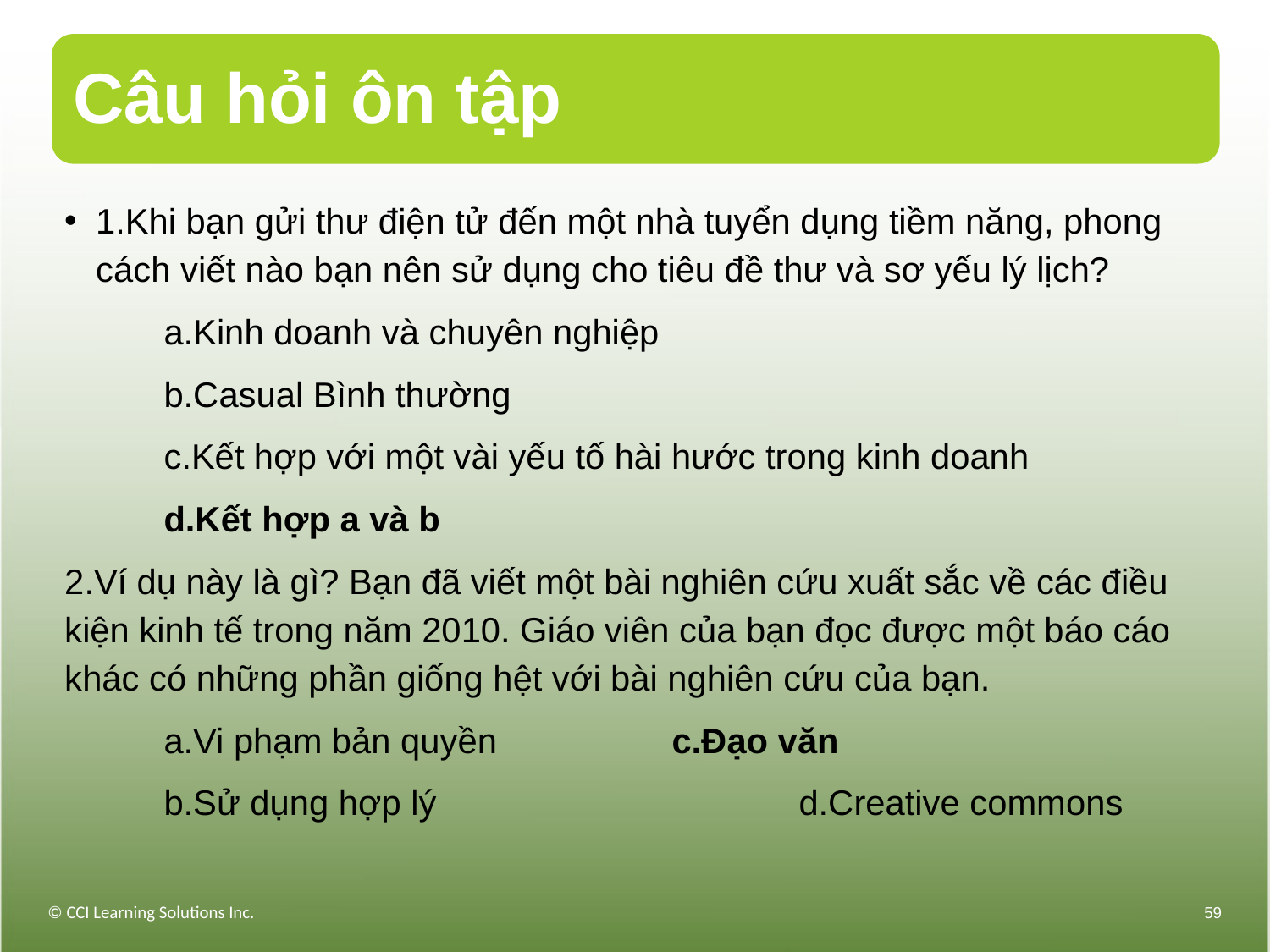

# Câu hỏi ôn tập
1.Khi bạn gửi thư điện tử đến một nhà tuyển dụng tiềm năng, phong cách viết nào bạn nên sử dụng cho tiêu đề thư và sơ yếu lý lịch?
a.Kinh doanh và chuyên nghiệp
b.Casual Bình thường
c.Kết hợp với một vài yếu tố hài hước trong kinh doanh
d.Kết hợp a và b
2.Ví dụ này là gì? Bạn đã viết một bài nghiên cứu xuất sắc về các điều kiện kinh tế trong năm 2010. Giáo viên của bạn đọc được một báo cáo khác có những phần giống hệt với bài nghiên cứu của bạn.
a.Vi phạm bản quyền		c.Đạo văn
b.Sử dụng hợp lý			d.Creative commons
© CCI Learning Solutions Inc.
59